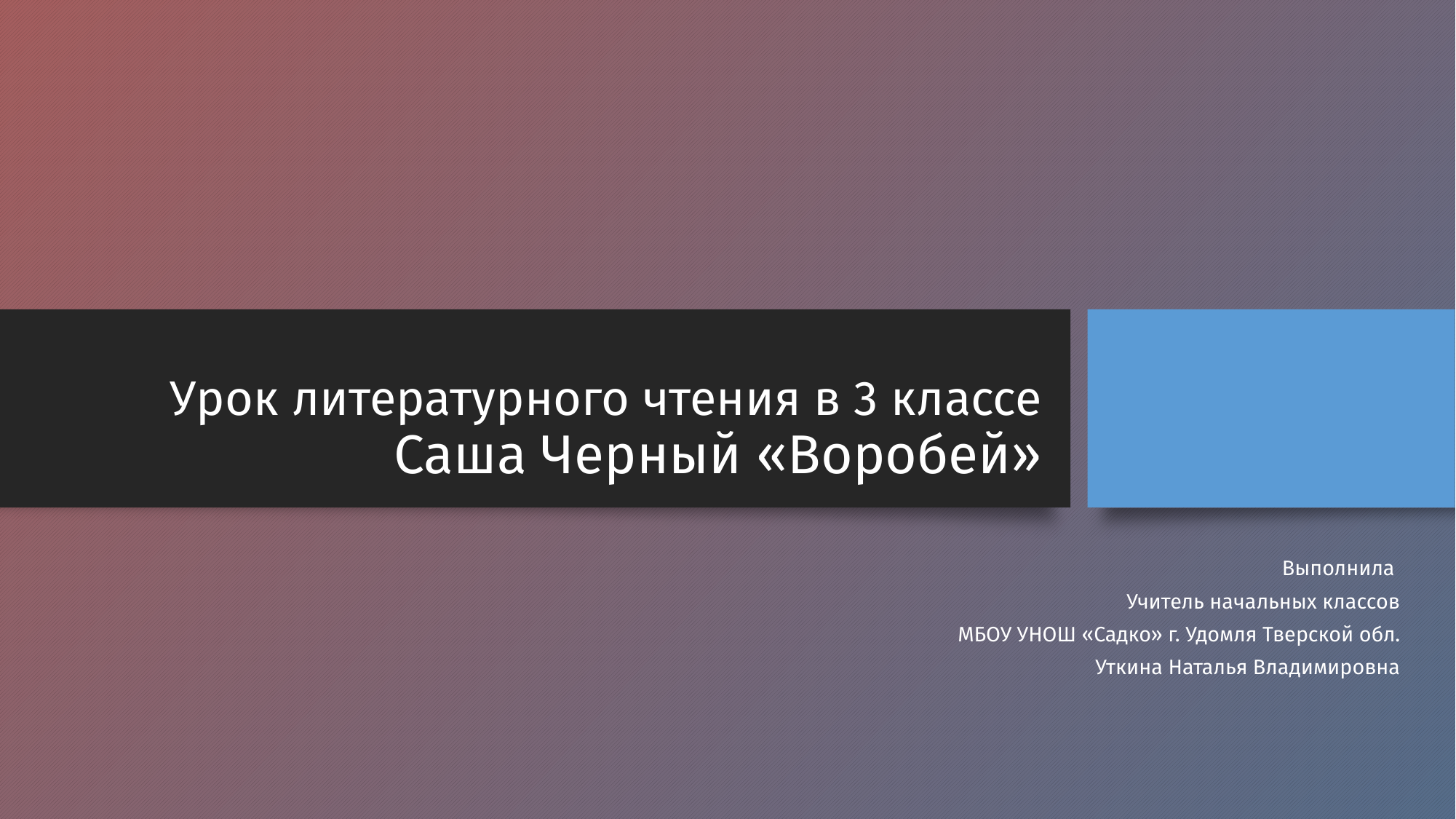

# Урок литературного чтения в 3 классе Саша Черный «Воробей»
Выполнила
Учитель начальных классов
МБОУ УНОШ «Садко» г. Удомля Тверской обл.
Уткина Наталья Владимировна